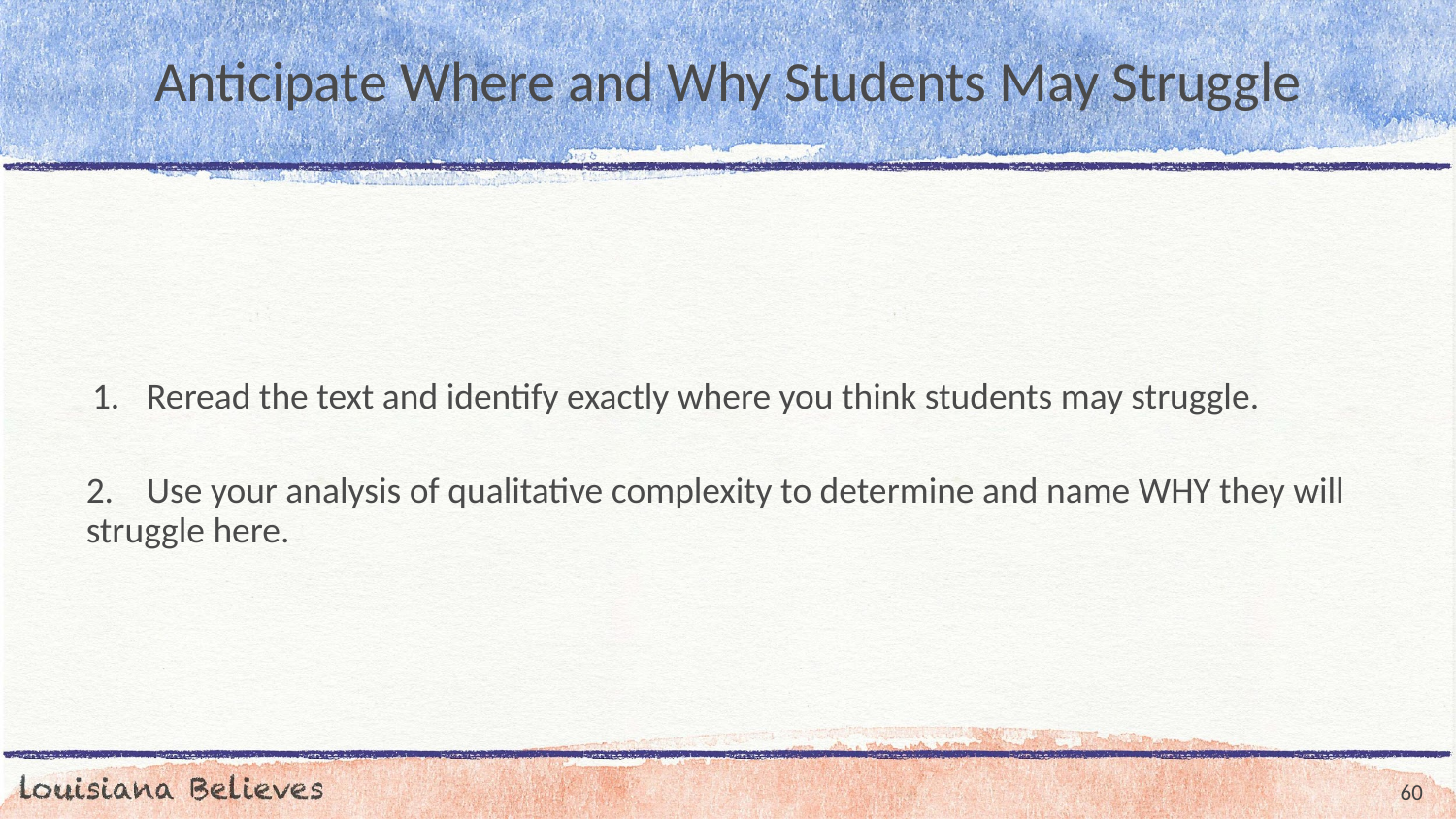

# Anticipate Where and Why Students May Struggle
Reread the text and identify exactly where you think students may struggle.

2.    Use your analysis of qualitative complexity to determine and name WHY they will struggle here.